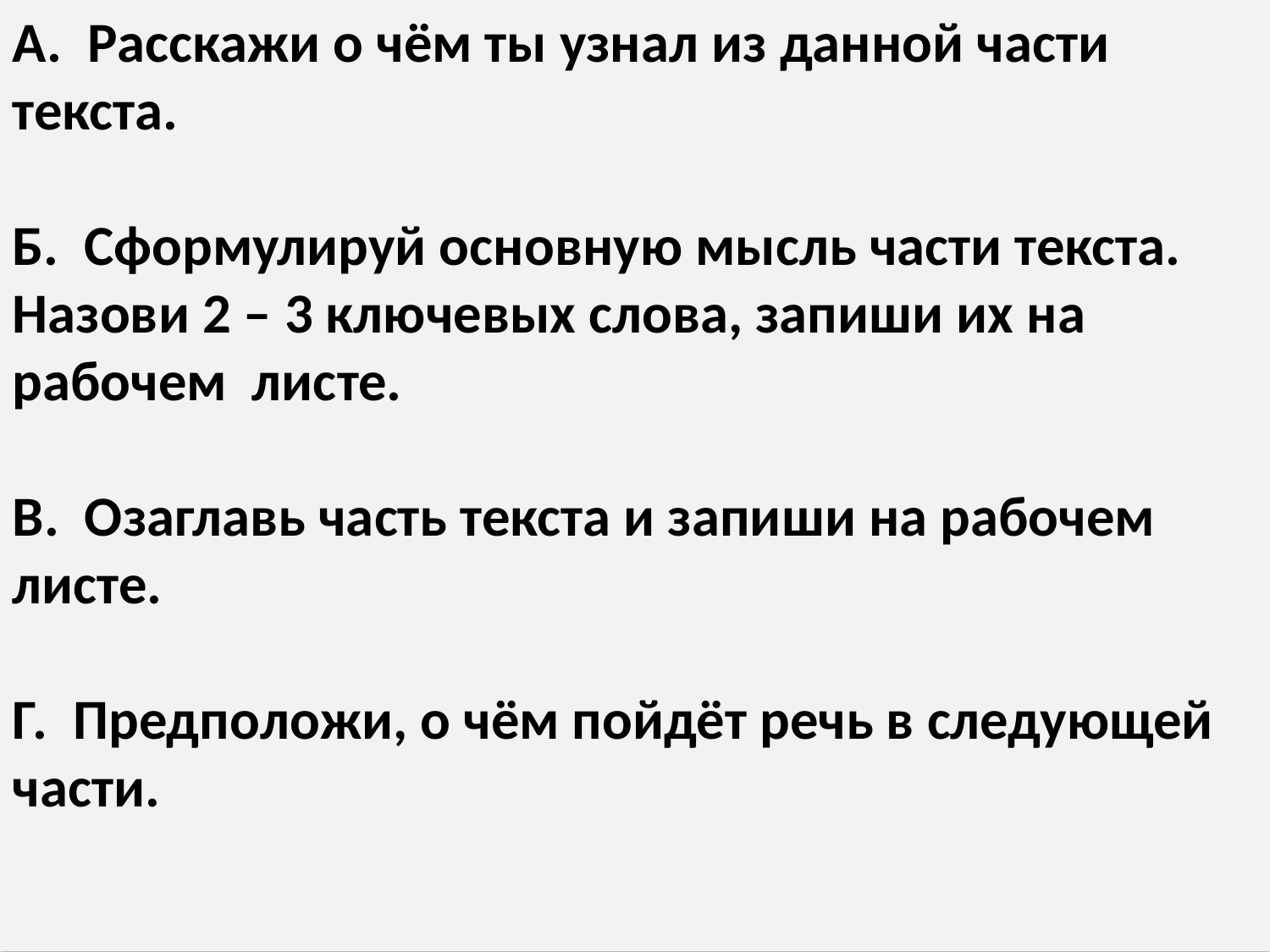

А.  Расскажи о чём ты узнал из данной части текста.

Б.  Сформулируй основную мысль части текста.
Назови 2 – 3 ключевых слова, запиши их на рабочем  листе.

В.  Озаглавь часть текста и запиши на рабочем листе.

Г.  Предположи, о чём пойдёт речь в следующей части.